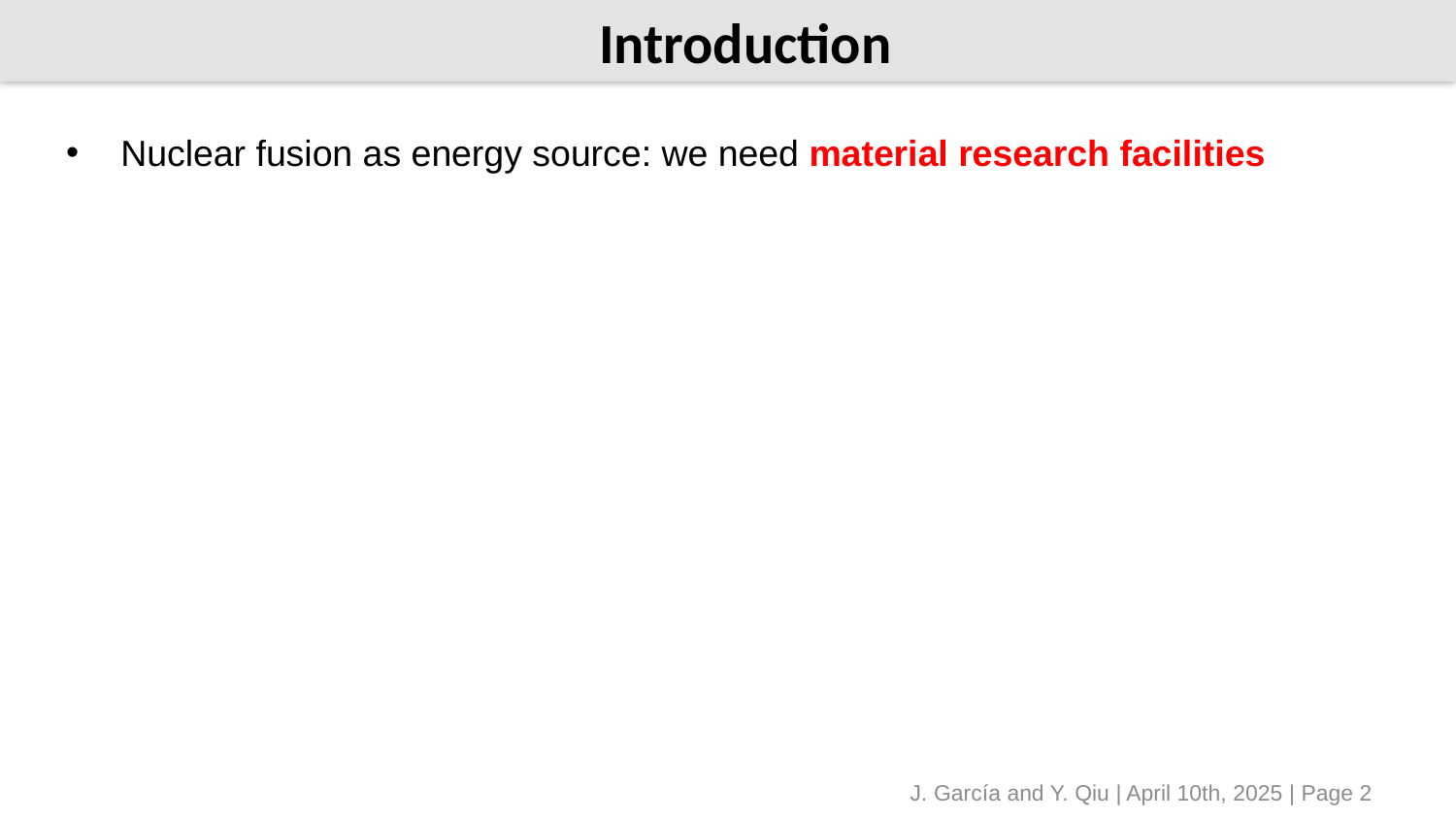

# Introduction
Nuclear fusion as energy source: we need material research facilities
J. García and Y. Qiu | April 10th, 2025 | Page 2